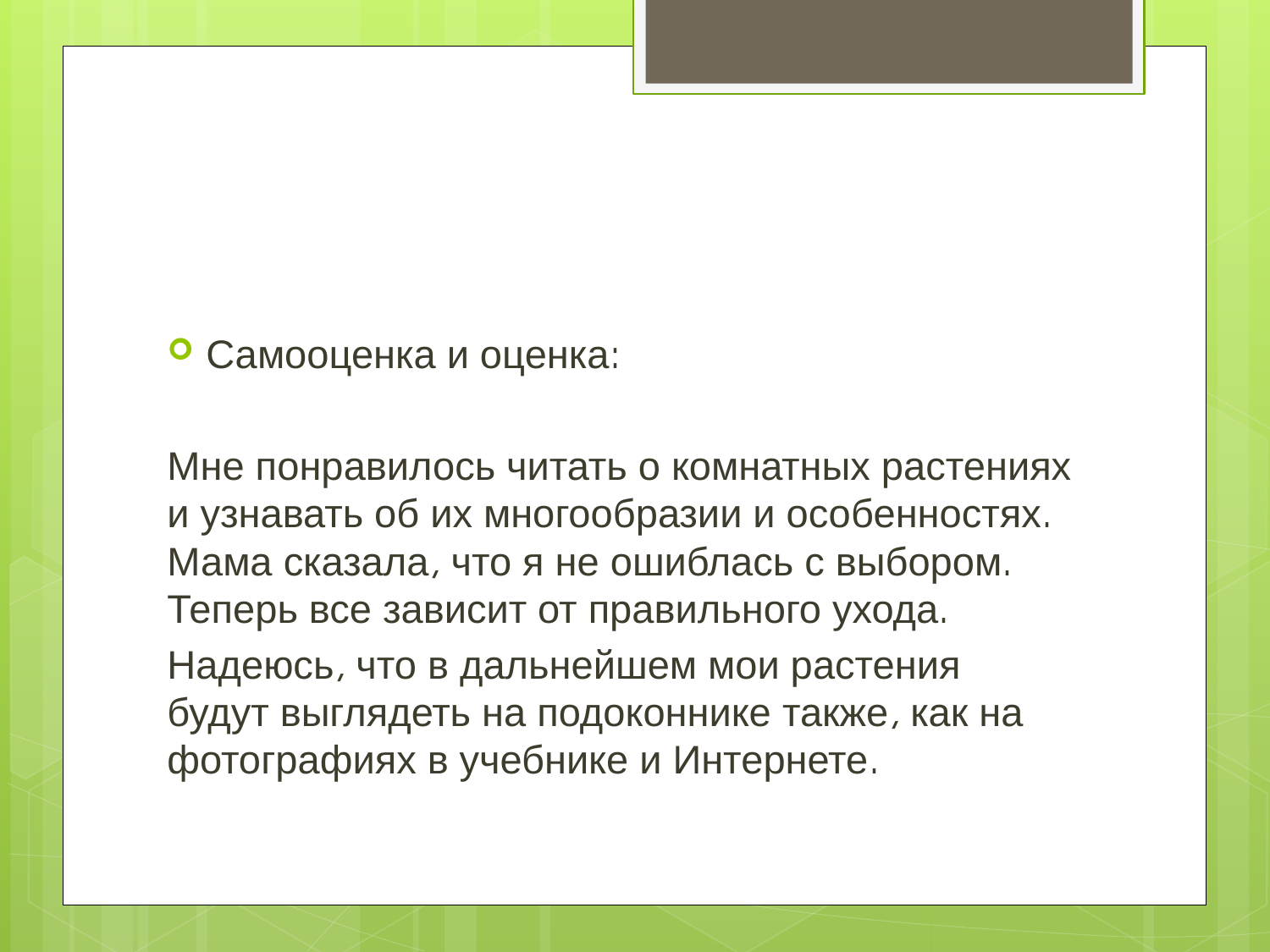

#
Самооценка и оценка:

Мне понравилось читать о комнатных растениях и узнавать об их многообразии и особенностях. Мама сказала, что я не ошиблась с выбором. Теперь все зависит от правильного ухода.
Надеюсь, что в дальнейшем мои растения будут выглядеть на подоконнике также, как на фотографиях в учебнике и Интернете.